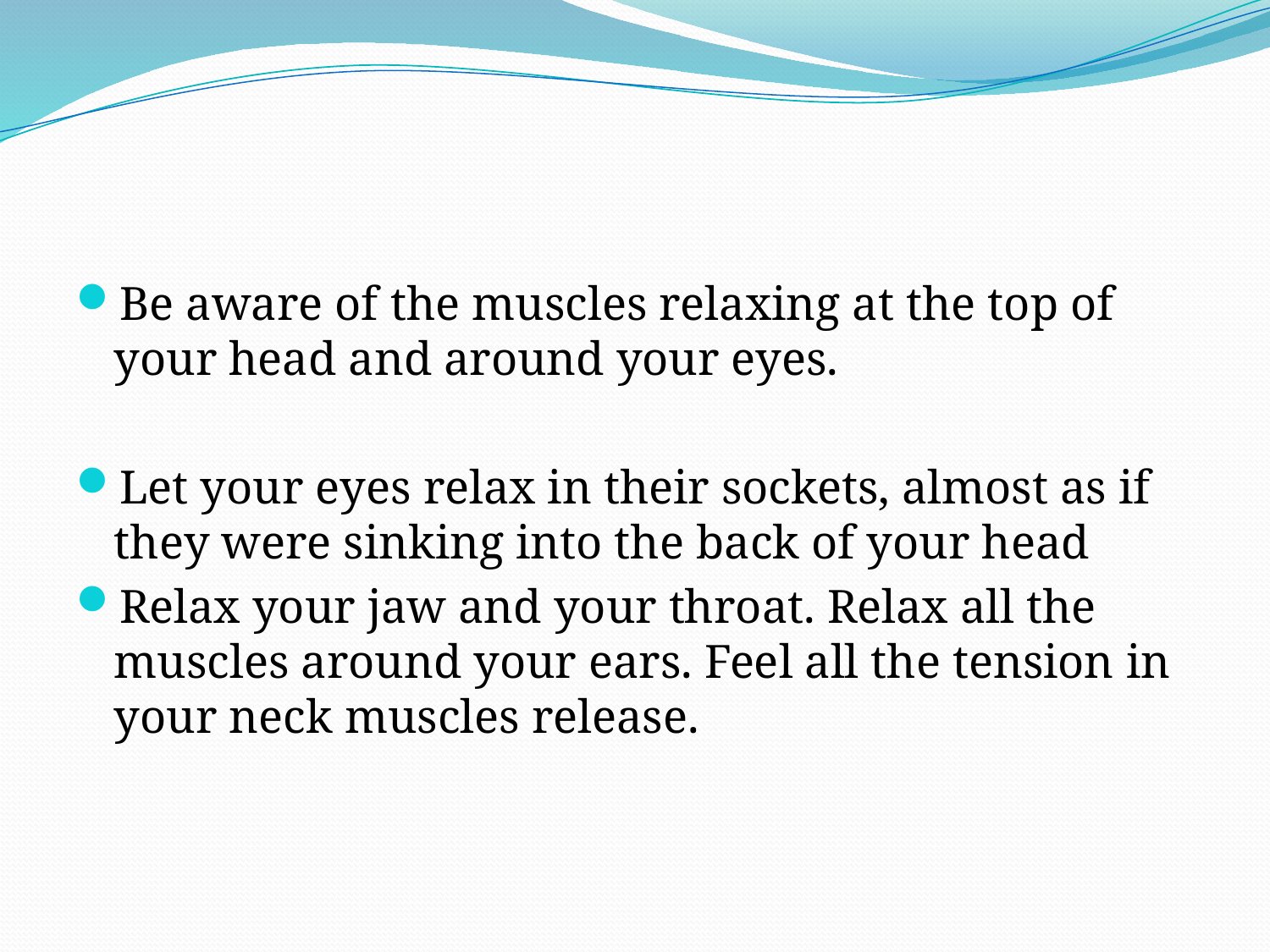

#
Be aware of the muscles relaxing at the top of your head and around your eyes.

Let your eyes relax in their sockets, almost as if they were sinking into the back of your head
Relax your jaw and your throat. Relax all the muscles around your ears. Feel all the tension in your neck muscles release.